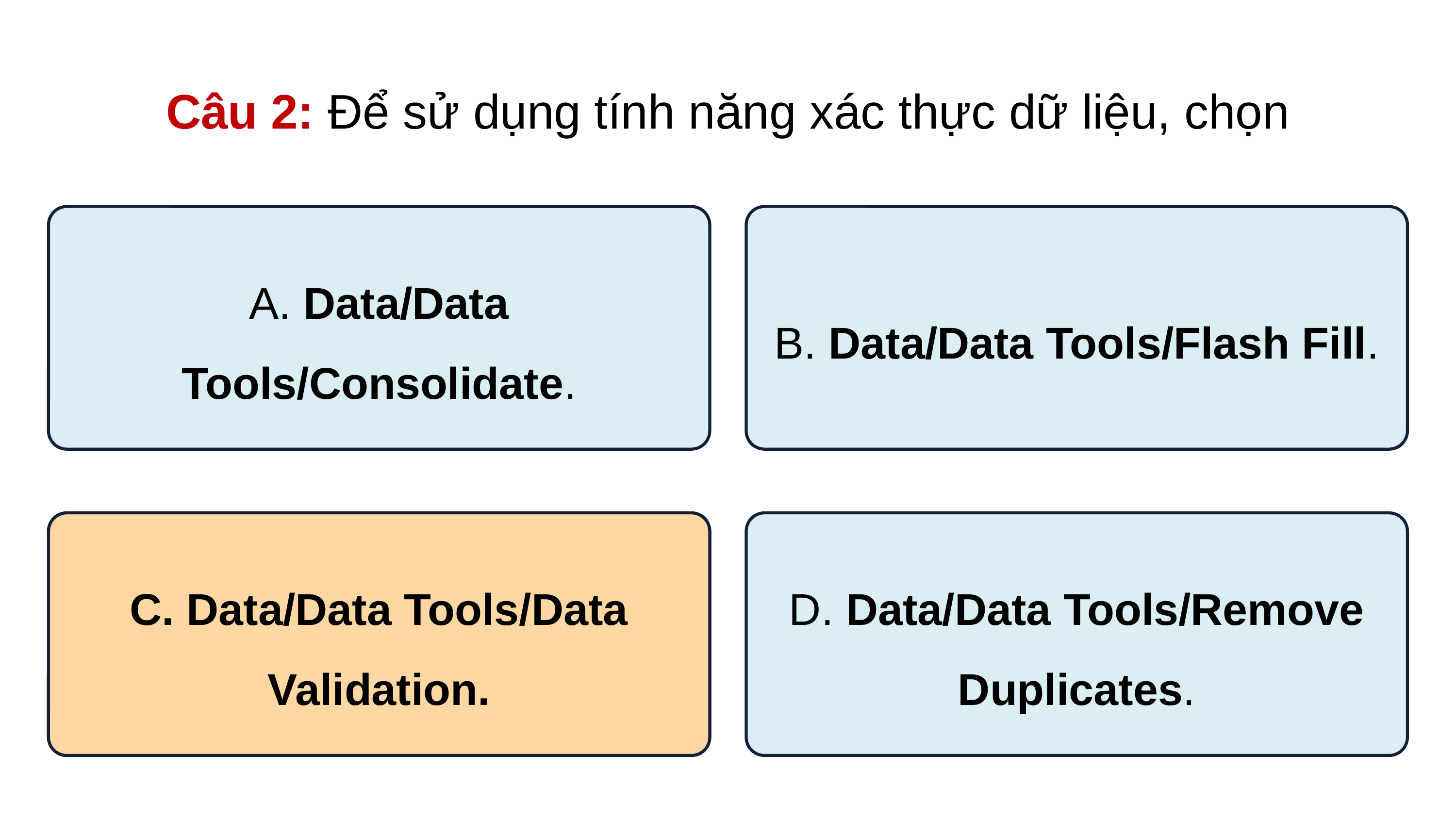

Câu 2: Để sử dụng tính năng xác thực dữ liệu, chọn
A. Data/Data Tools/Consolidate.
B. Data/Data Tools/Flash Fill.
C. Data/Data Tools/Data Validation.
C. Data/Data Tools/Data Validation.
D. Data/Data Tools/Remove Duplicates.